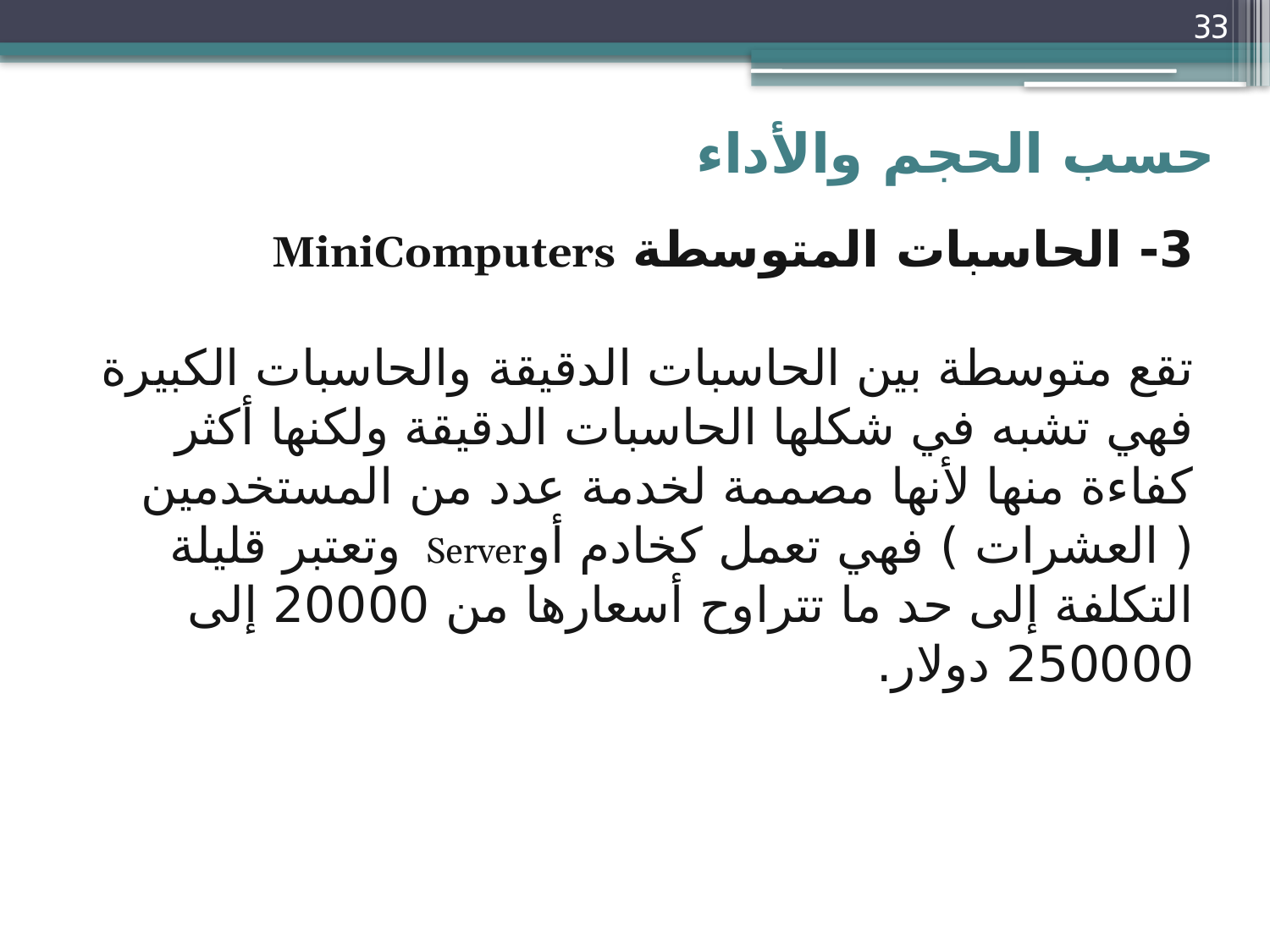

33
حسب الحجم والأداء
3- الحاسبات المتوسطة MiniComputers

تقع متوسطة بين الحاسبات الدقيقة والحاسبات الكبيرة فهي تشبه في شكلها الحاسبات الدقيقة ولكنها أكثر كفاءة منها لأنها مصممة لخدمة عدد من المستخدمين ( العشرات ) فهي تعمل كخادم أوServer  وتعتبر قليلة التكلفة إلى حد ما تتراوح أسعارها من 20000 إلى 250000 دولار.